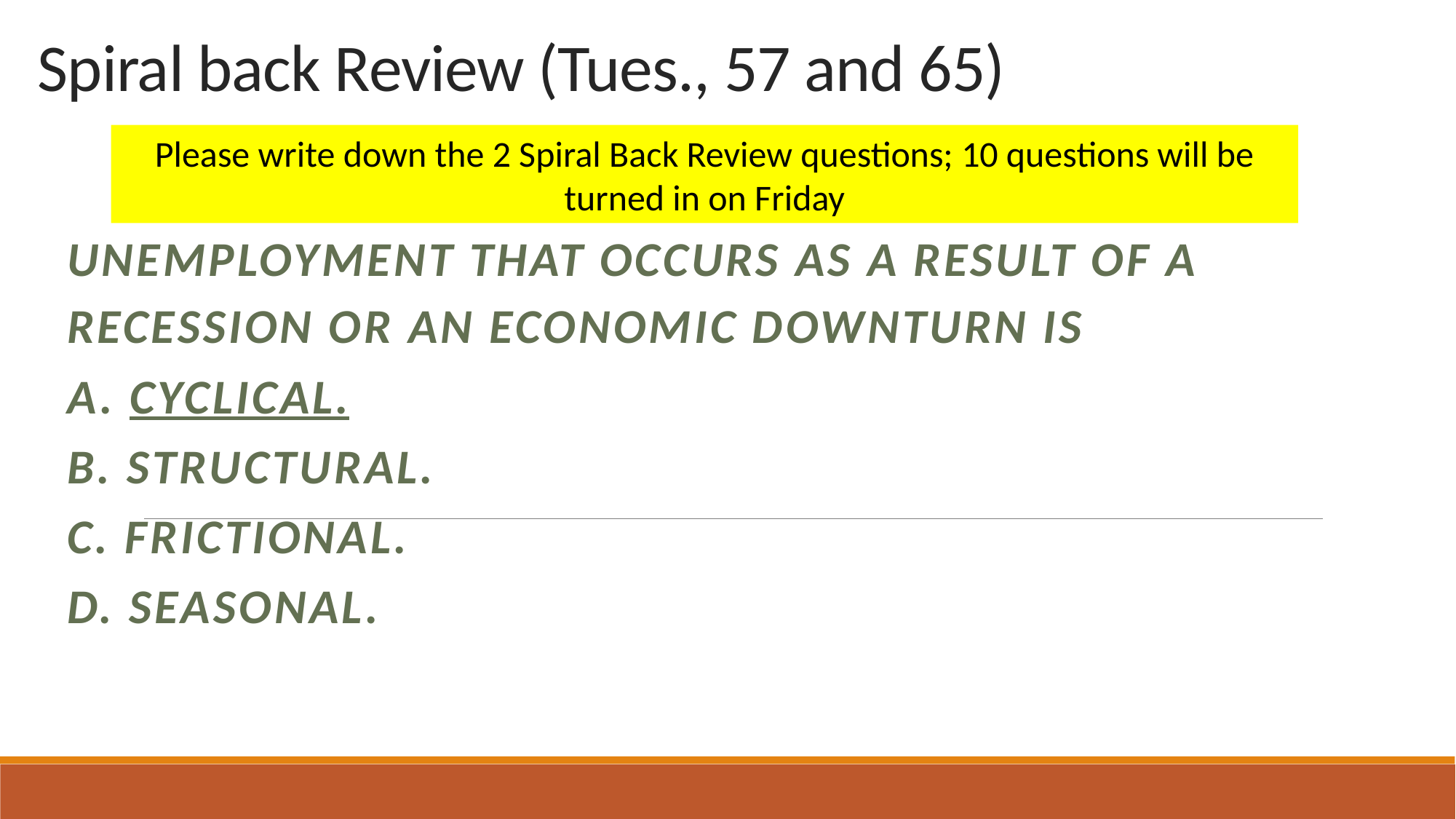

# Spiral back Review (Tues., 57 and 65)
Please write down the 2 Spiral Back Review questions; 10 questions will be turned in on Friday
Unemployment that occurs as a result of a recession or an economic downturn is
A. cyclical.
B. structural.
C. frictional.
D. seasonal.